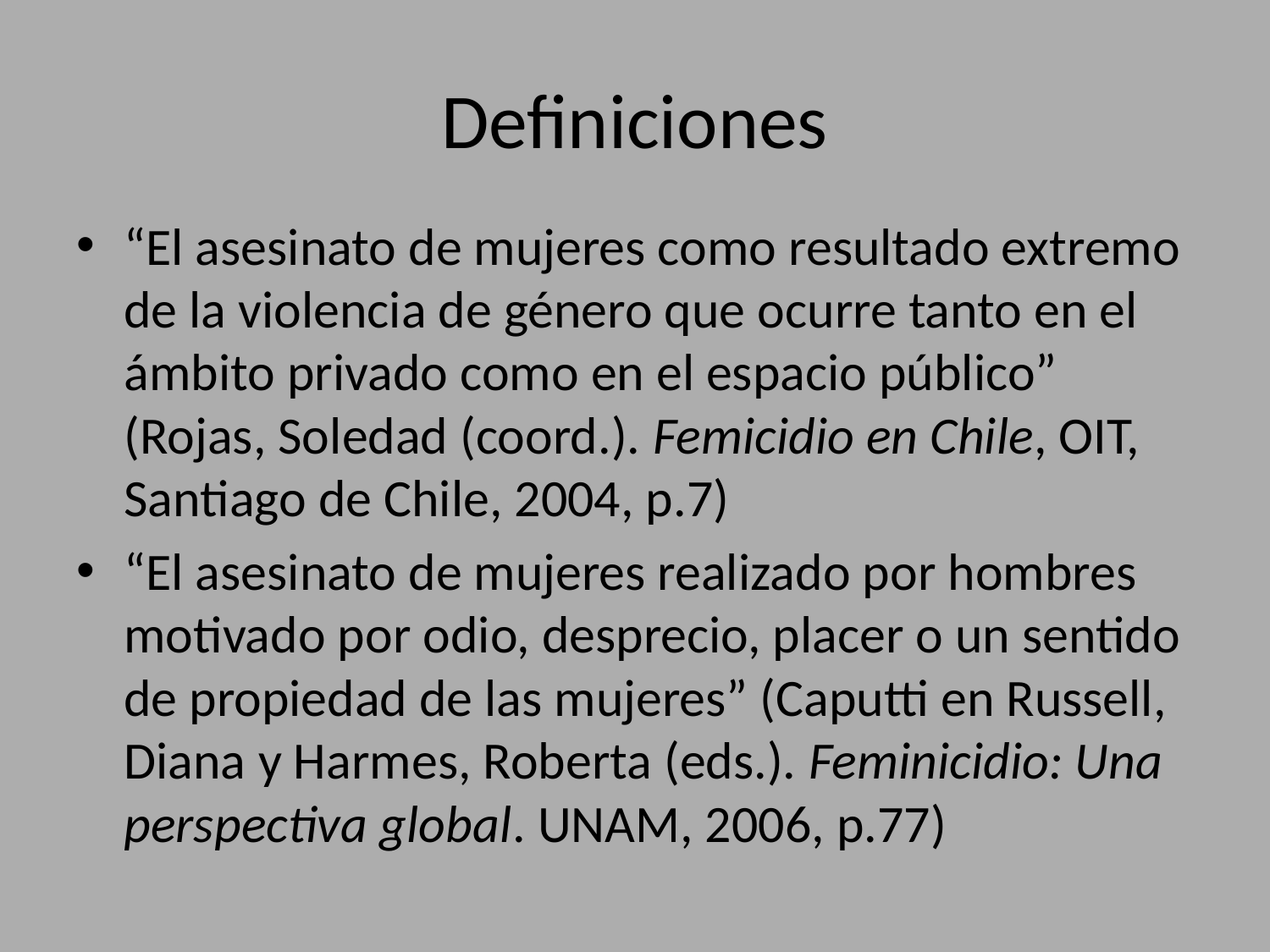

# Definiciones
“El asesinato de mujeres como resultado extremo de la violencia de género que ocurre tanto en el ámbito privado como en el espacio público” (Rojas, Soledad (coord.). Femicidio en Chile, OIT, Santiago de Chile, 2004, p.7)
“El asesinato de mujeres realizado por hombres motivado por odio, desprecio, placer o un sentido de propiedad de las mujeres” (Caputti en Russell, Diana y Harmes, Roberta (eds.). Feminicidio: Una perspectiva global. UNAM, 2006, p.77)